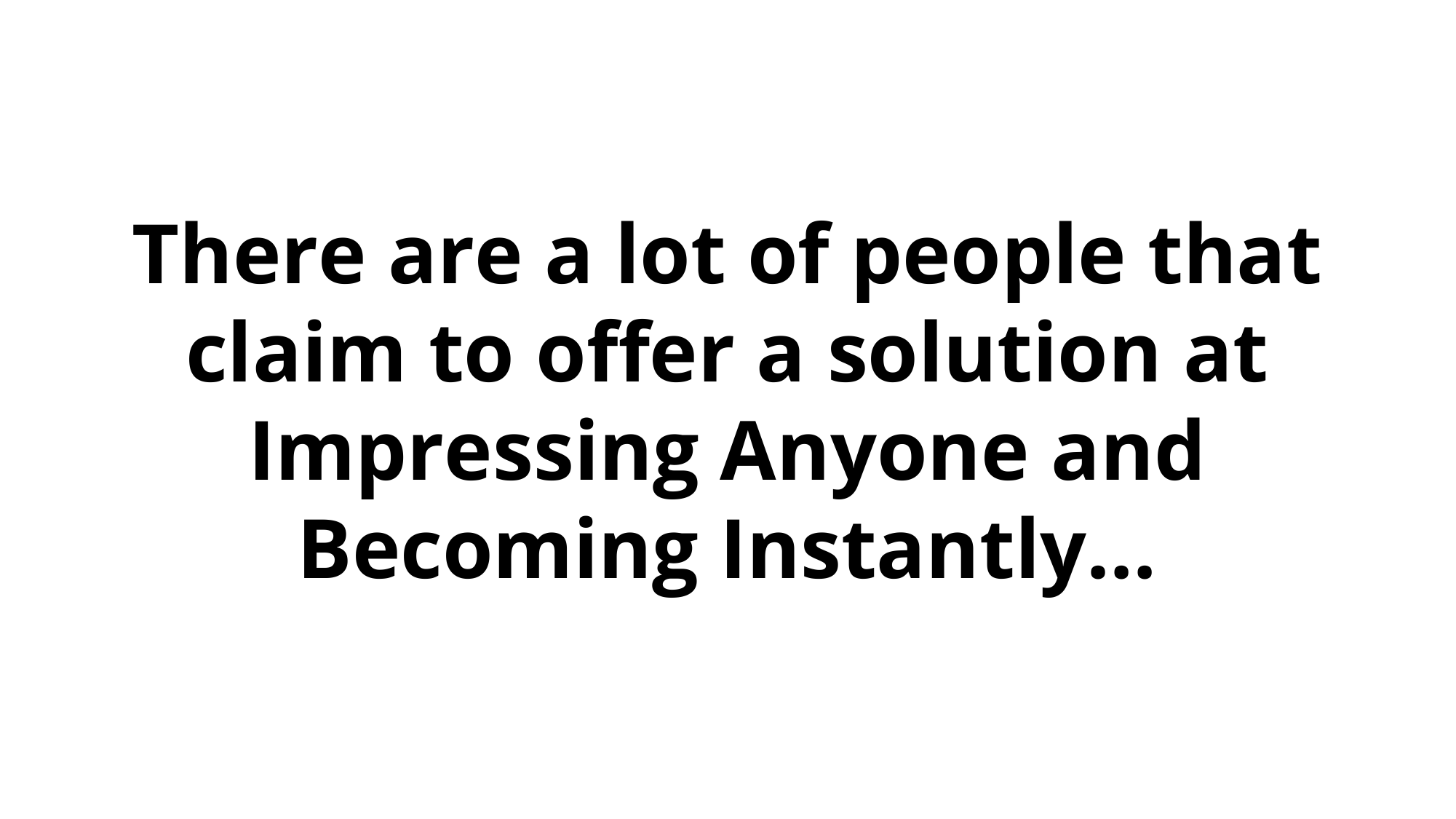

There are a lot of people that claim to offer a solution at Impressing Anyone and Becoming Instantly…